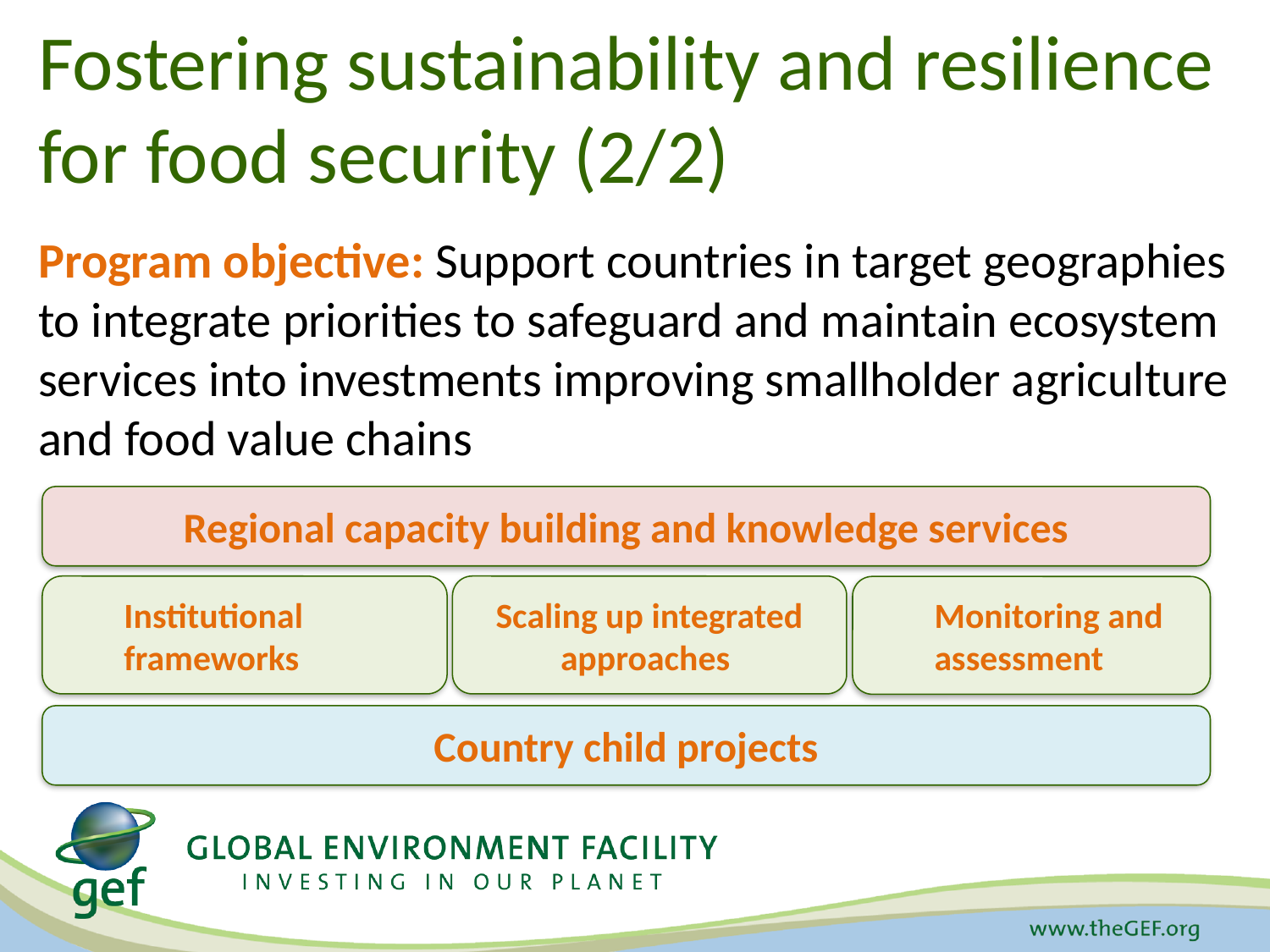

# Fostering sustainability and resilience for food security (2/2)
Program objective: Support countries in target geographies to integrate priorities to safeguard and maintain ecosystem services into investments improving smallholder agriculture and food value chains

Regional capacity building and knowledge services
Scaling up integrated approaches
Institutional frameworks
Monitoring and assessment
Country child projects